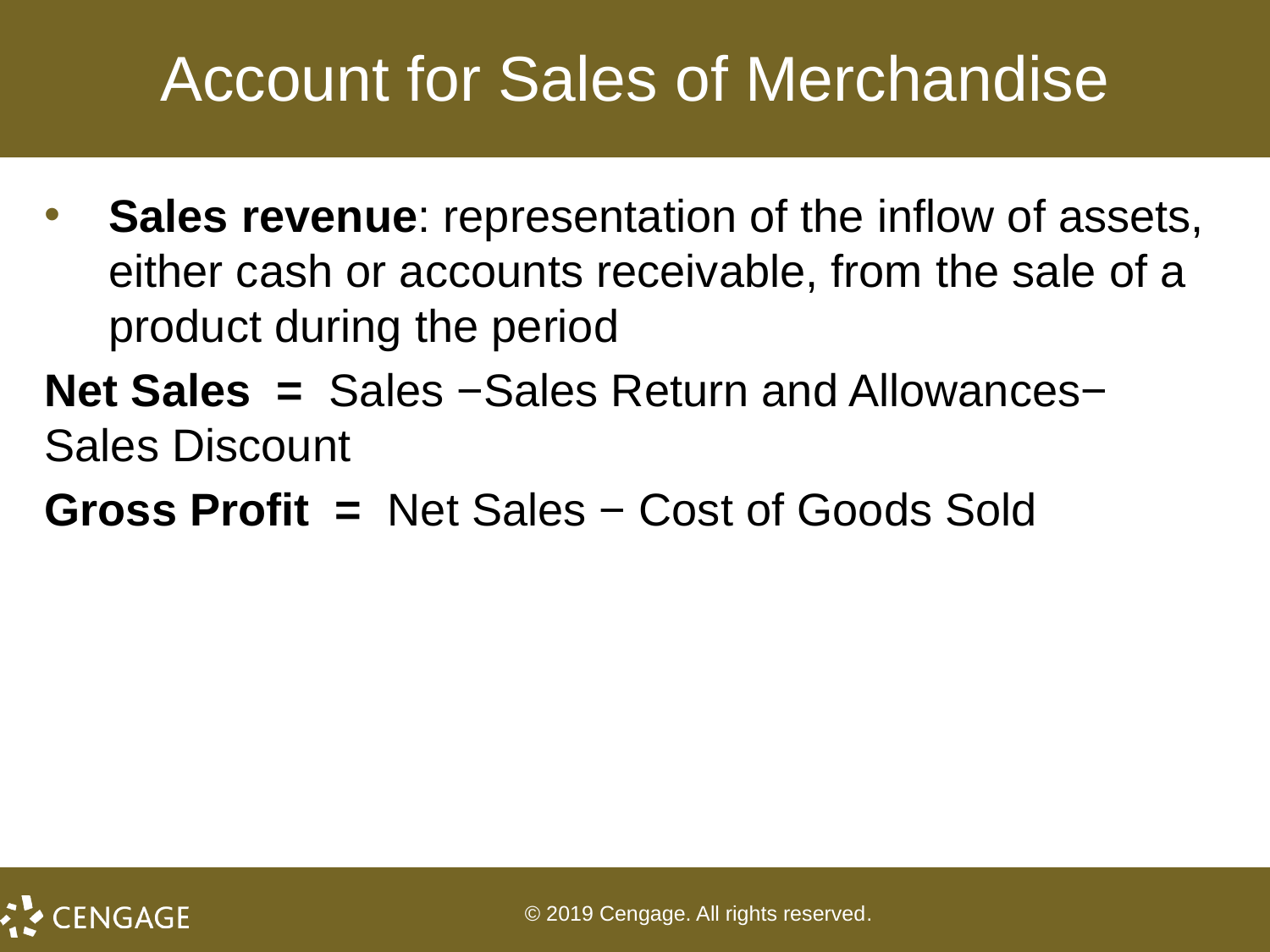

# Account for Sales of Merchandise
Sales revenue: representation of the inflow of assets, either cash or accounts receivable, from the sale of a product during the period
Net Sales  =  Sales −Sales Return and Allowances− Sales Discount
Gross Profit  =  Net Sales − Cost of Goods Sold